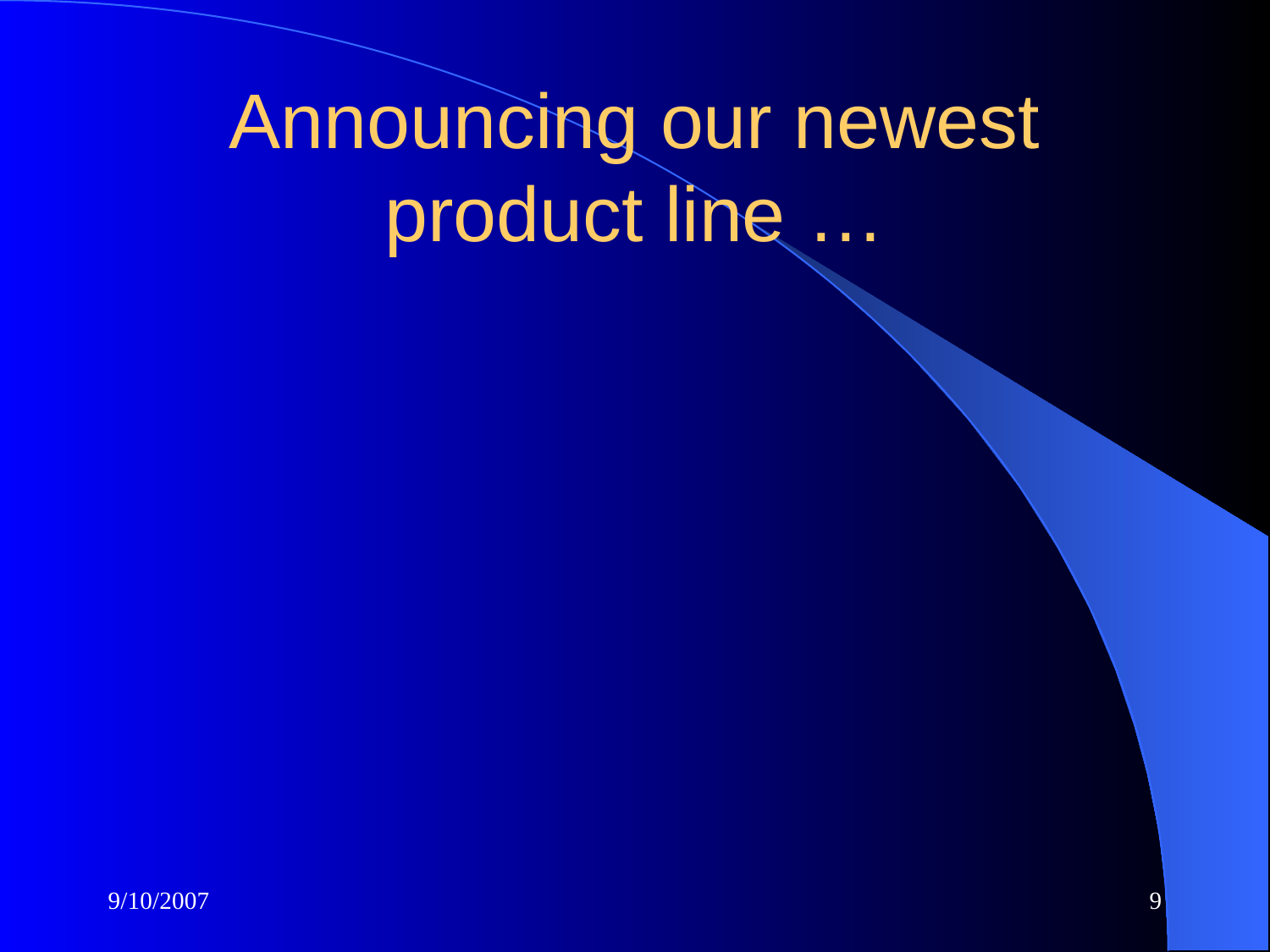

# Announcing our newest product line …
9/10/2007
9